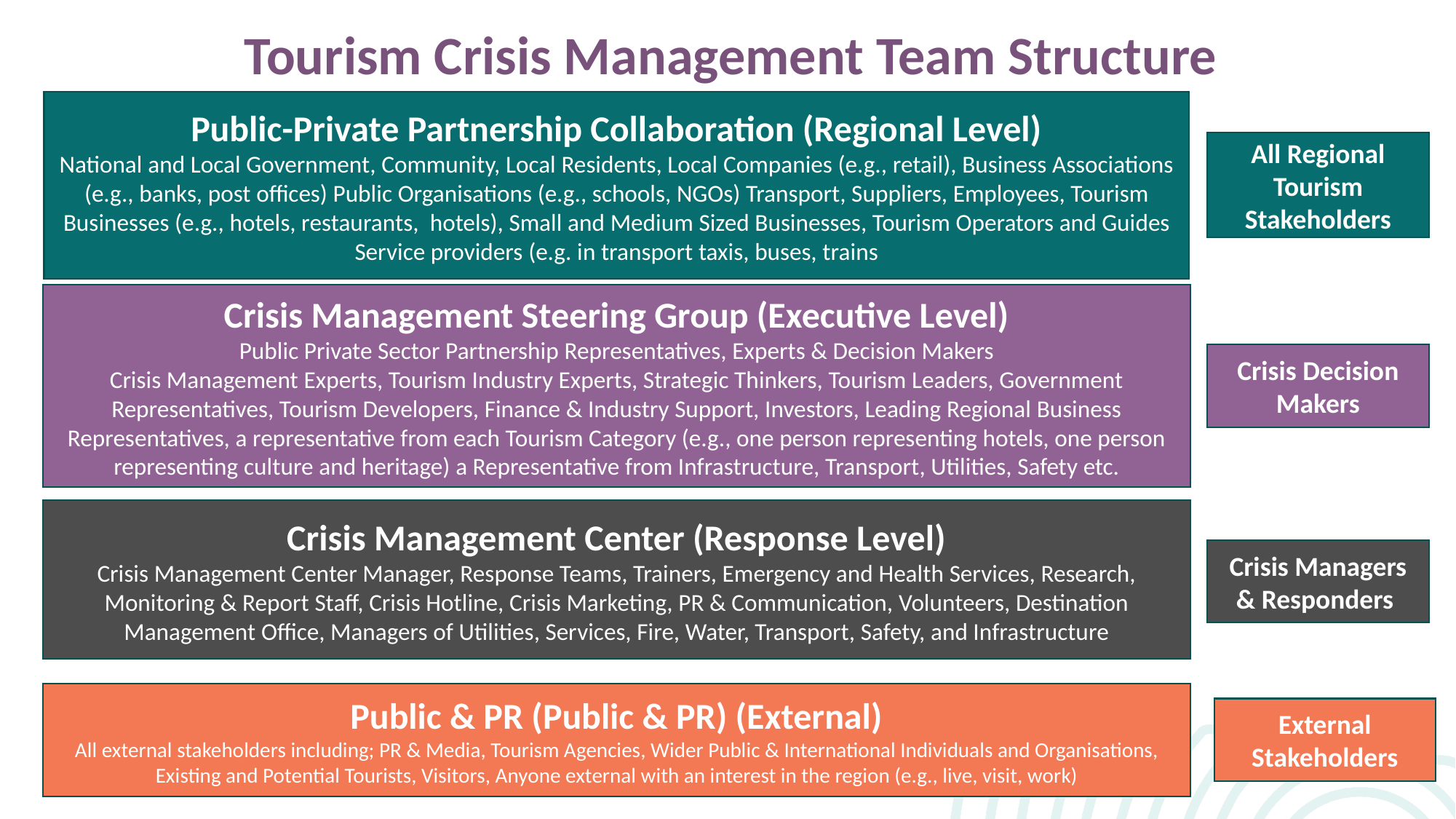

Tourism Crisis Management Team Structure
Public-Private Partnership Collaboration (Regional Level)
National and Local Government, Community, Local Residents, Local Companies (e.g., retail), Business Associations (e.g., banks, post offices) Public Organisations (e.g., schools, NGOs) Transport, Suppliers, Employees, Tourism Businesses (e.g., hotels, restaurants,  hotels), Small and Medium Sized Businesses, Tourism Operators and Guides Service providers (e.g. in transport taxis, buses, trains
All Regional Tourism Stakeholders
Crisis Management Steering Group (Executive Level)
Public Private Sector Partnership Representatives, Experts & Decision Makers
Crisis Management Experts, Tourism Industry Experts, Strategic Thinkers, Tourism Leaders, Government Representatives, Tourism Developers, Finance & Industry Support, Investors, Leading Regional Business Representatives, a representative from each Tourism Category (e.g., one person representing hotels, one person representing culture and heritage) a Representative from Infrastructure, Transport, Utilities, Safety etc.
Crisis Decision Makers
Crisis Management Center (Response Level)
Crisis Management Center Manager, Response Teams, Trainers, Emergency and Health Services, Research, Monitoring & Report Staff, Crisis Hotline, Crisis Marketing, PR & Communication, Volunteers, Destination Management Office, Managers of Utilities, Services, Fire, Water, Transport, Safety, and Infrastructure
Crisis Managers & Responders
Public & PR (Public & PR) (External)
All external stakeholders including; PR & Media, Tourism Agencies, Wider Public & International Individuals and Organisations, Existing and Potential Tourists, Visitors, Anyone external with an interest in the region (e.g., live, visit, work)
External Stakeholders